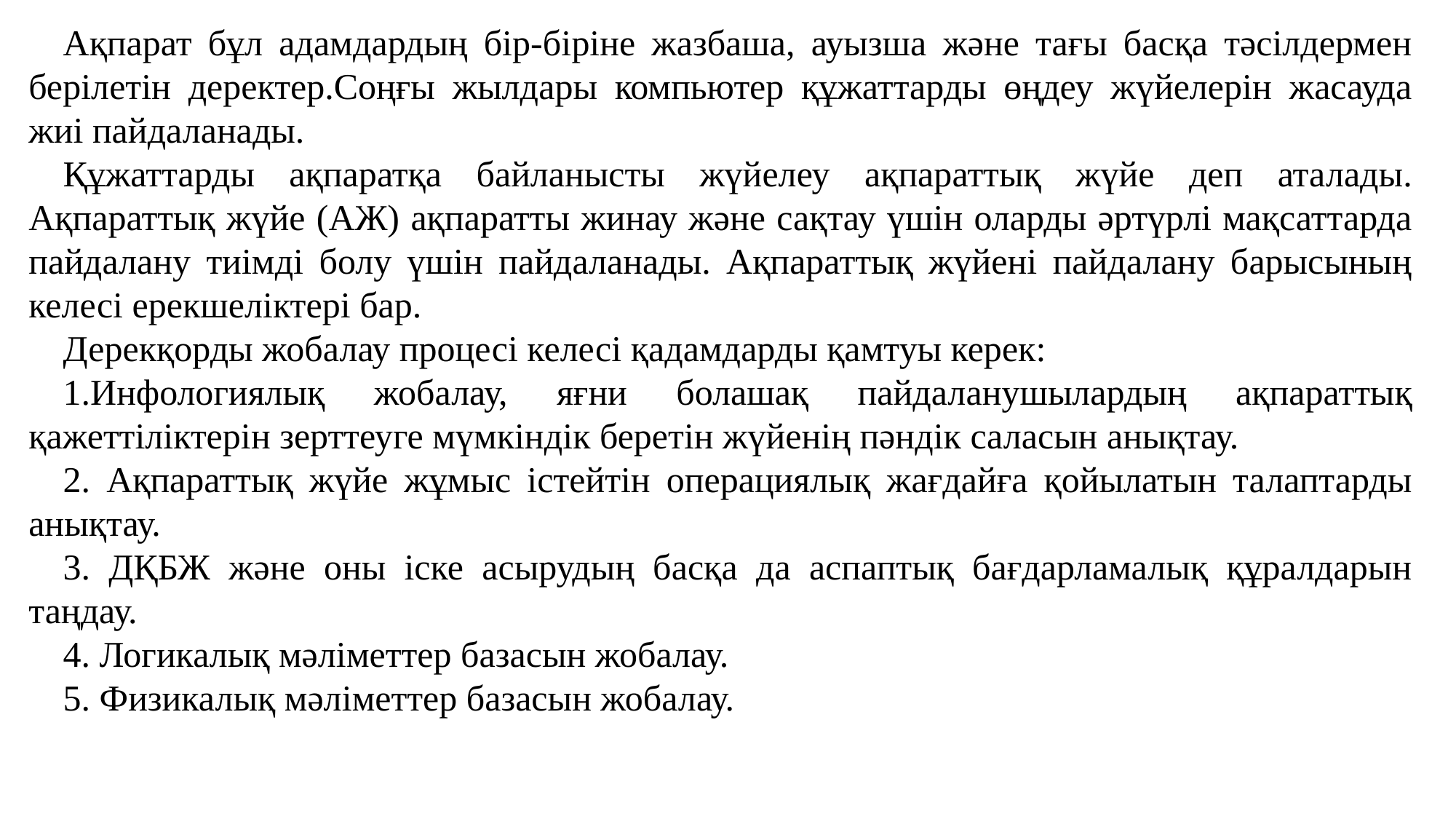

Ақпарат бұл адамдардың бір-біріне жазбаша, ауызша және тағы басқа тәсілдермен берілетін деректер.Соңғы жылдары компьютер құжаттарды өңдеу жүйелерін жасауда жиі пайдаланады.
Құжаттарды ақпаратқа байланысты жүйелеу ақпараттық жүйе деп аталады. Ақпараттық жүйе (АЖ) ақпаратты жинау және сақтау үшін оларды әртүрлі мақсаттарда пайдалану тиімді болу үшін пайдаланады. Ақпараттық жүйені пайдалану барысының келесі ерекшеліктері бар.
Дерекқорды жобалау процесі келесі қадамдарды қамтуы керек:
Инфологиялық жобалау, яғни болашақ пайдаланушылардың ақпараттық қажеттіліктерін зерттеуге мүмкіндік беретін жүйенің пәндік саласын анықтау.
 Ақпараттық жүйе жұмыс істейтін операциялық жағдайға қойылатын талаптарды анықтау.
3. ДҚБЖ және оны іске асырудың басқа да аспаптық бағдарламалық құралдарын таңдау.
4. Логикалық мәліметтер базасын жобалау.
5. Физикалық мәліметтер базасын жобалау.